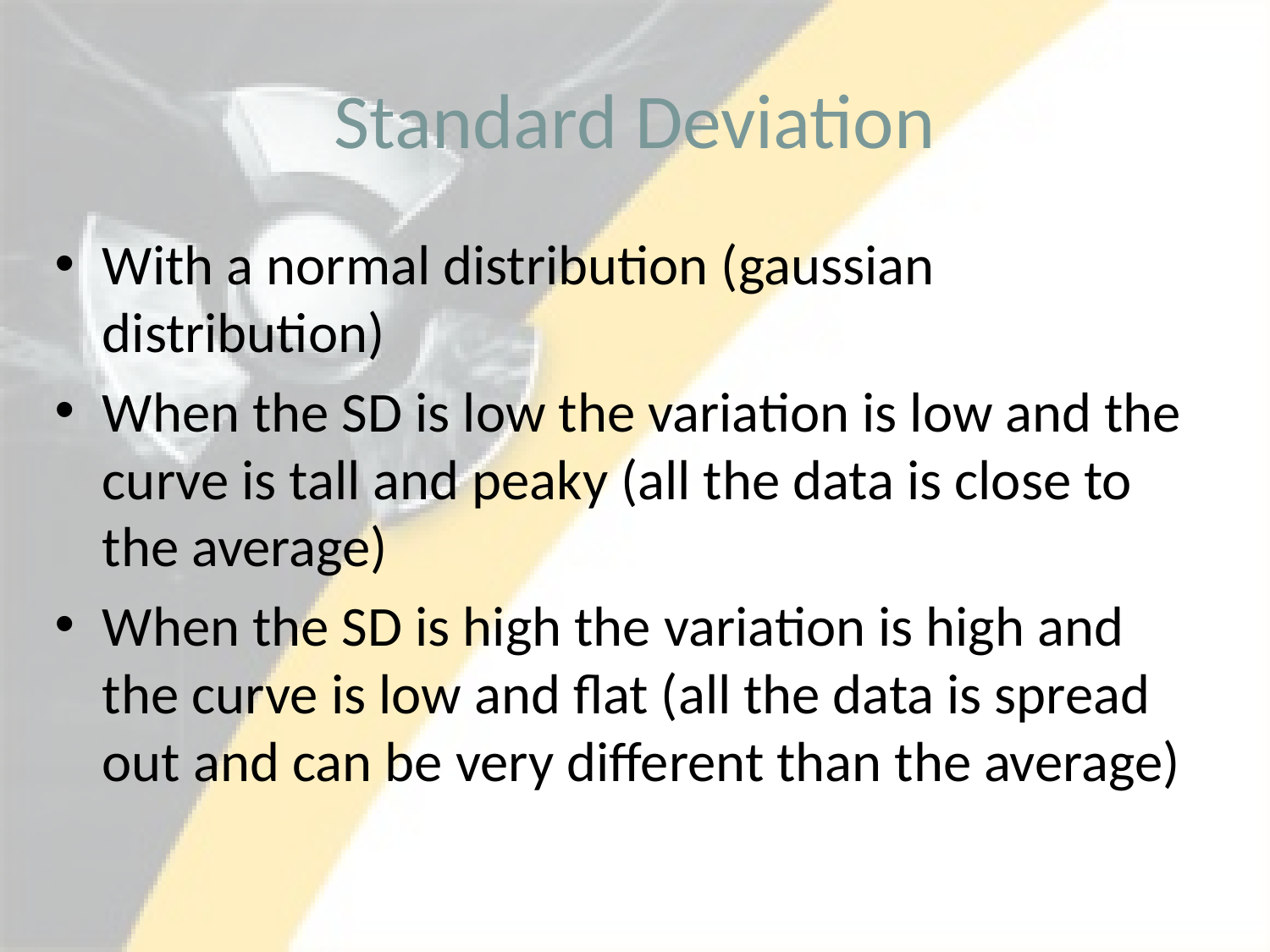

# Standard Deviation
With a normal distribution (gaussian distribution)
When the SD is low the variation is low and the curve is tall and peaky (all the data is close to the average)
When the SD is high the variation is high and the curve is low and flat (all the data is spread out and can be very different than the average)